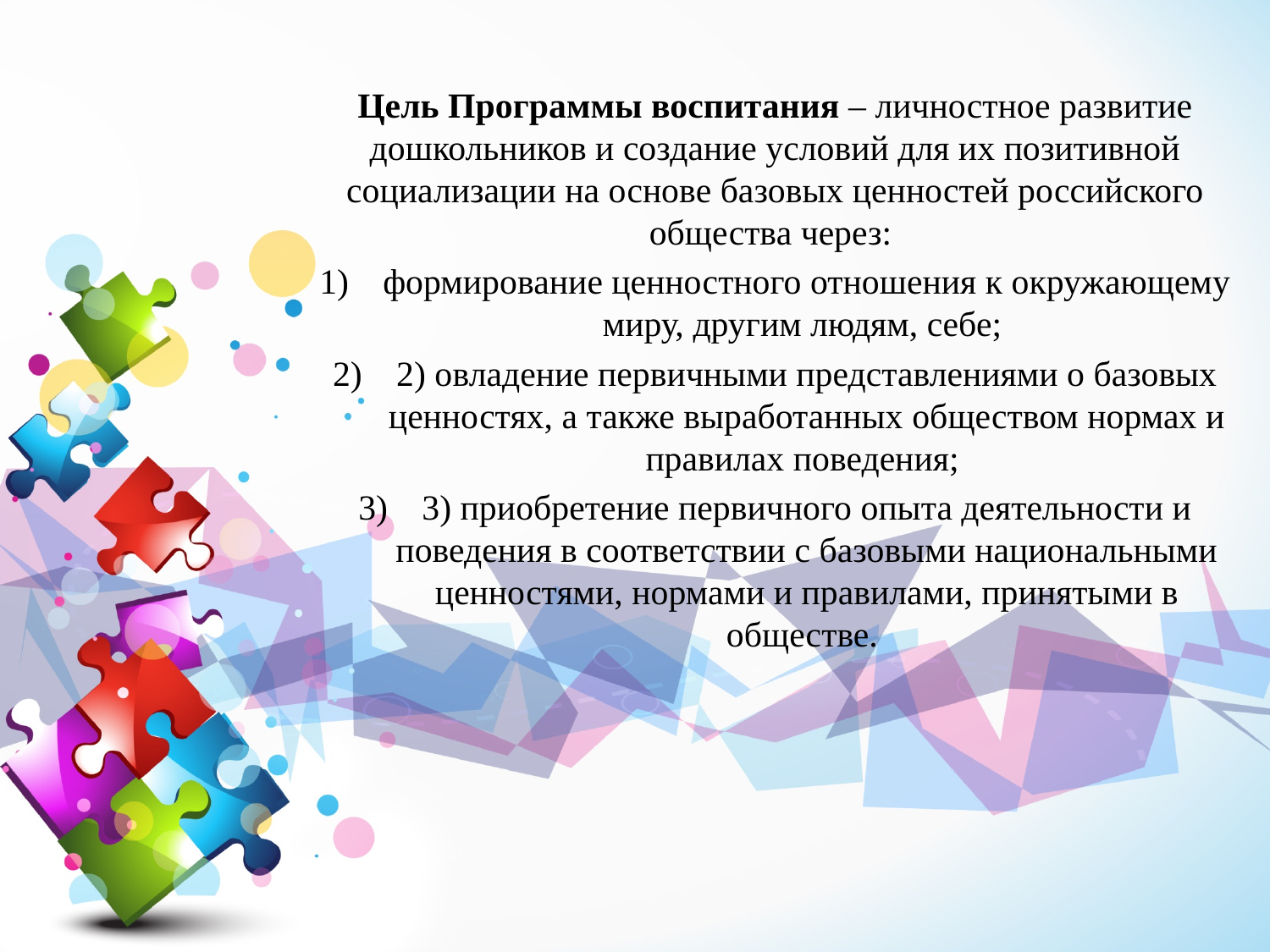

Цель Программы воспитания – личностное развитие дошкольников и создание условий для их позитивной социализации на основе базовых ценностей российского общества через:
формирование ценностного отношения к окружающему миру, другим людям, себе;
2) овладение первичными представлениями о базовых ценностях, а также выработанных обществом нормах и правилах поведения;
3) приобретение первичного опыта деятельности и поведения в соответствии с базовыми национальными ценностями, нормами и правилами, принятыми в обществе.